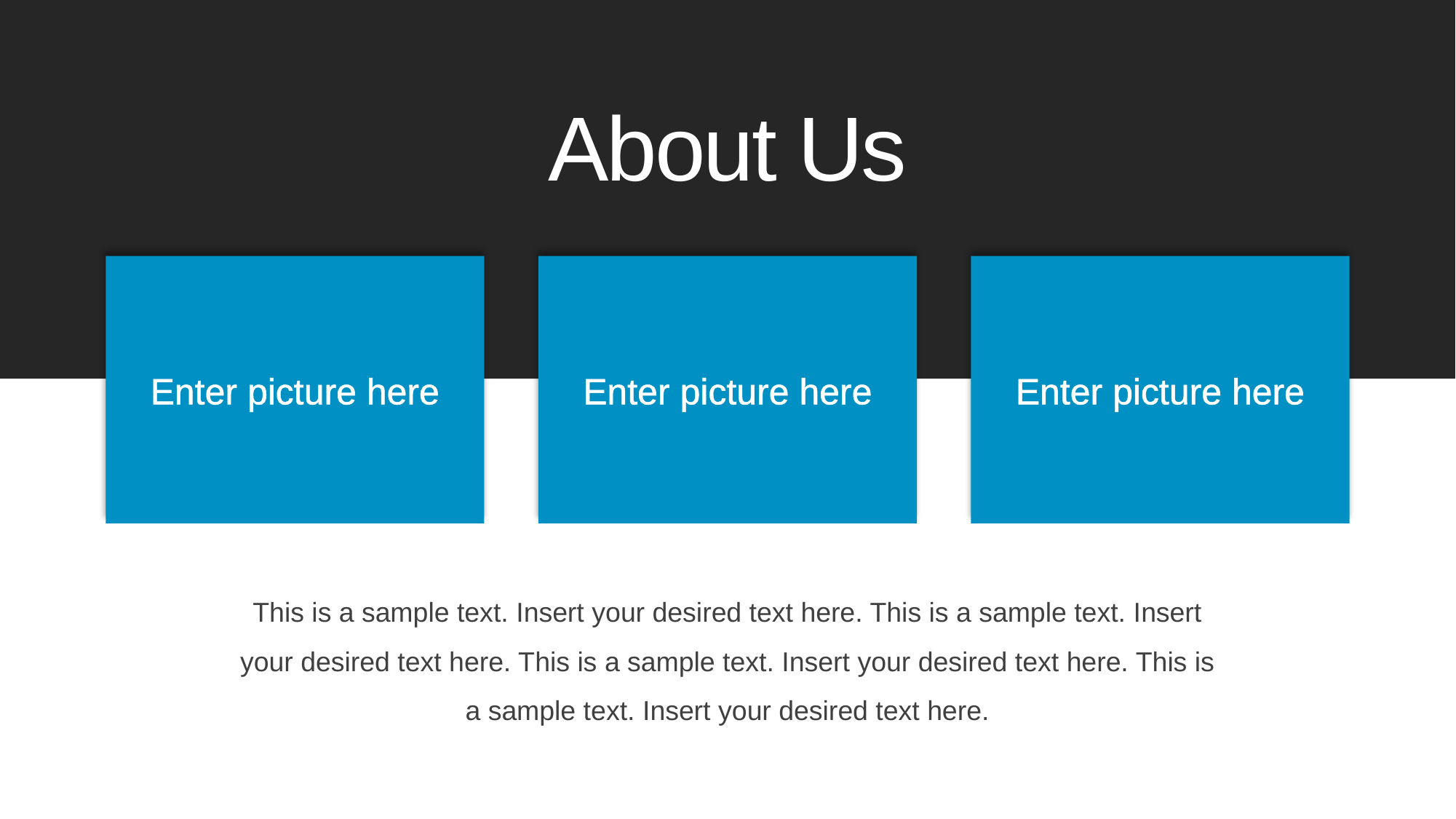

About Us

Enter picture here
Enter picture here
Enter picture here
This is a sample text. Insert your desired text here. This is a sample text. Insert your desired text here. This is a sample text. Insert your desired text here. This is a sample text. Insert your desired text here.